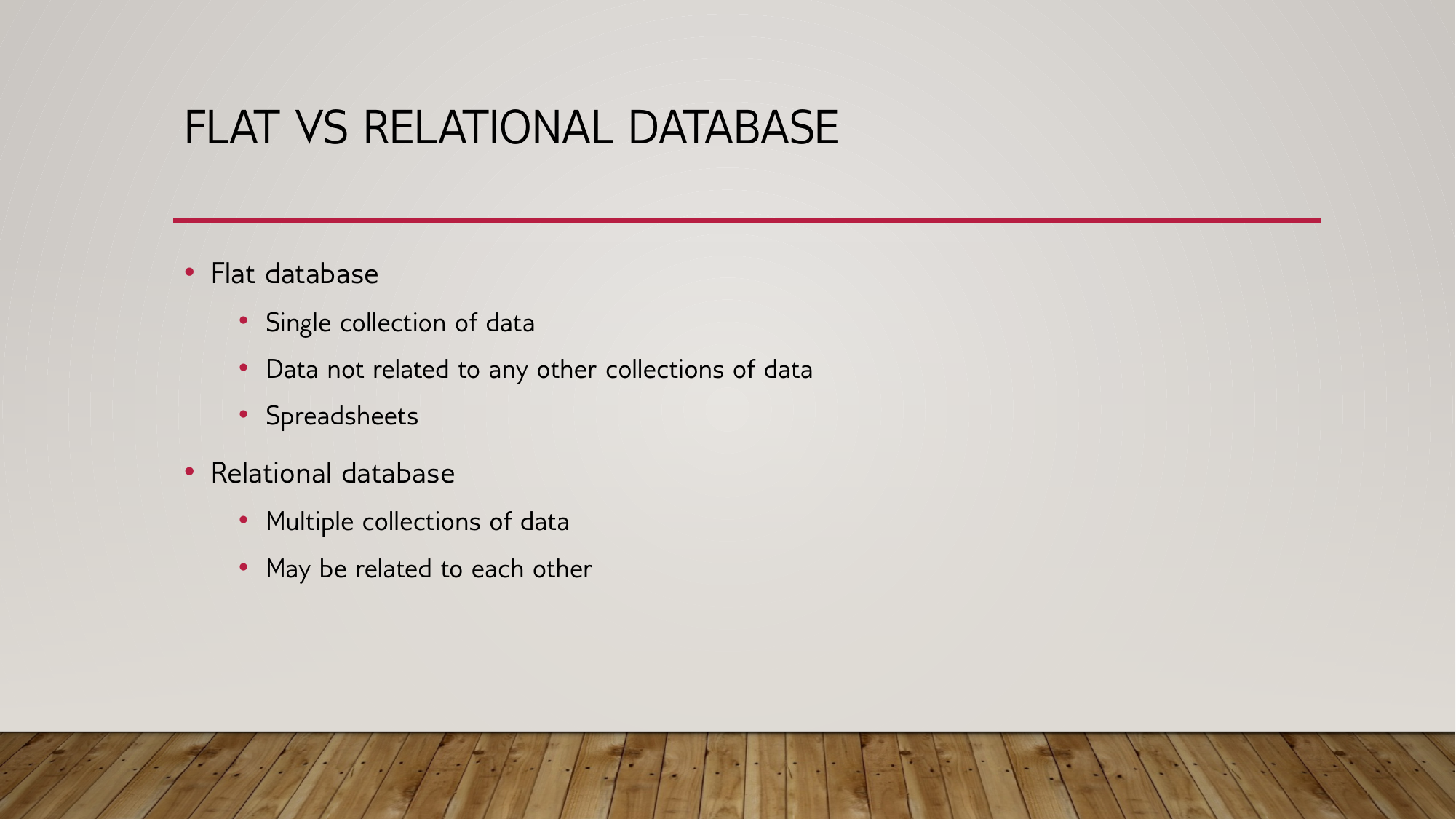

# Flat vs Relational database
Flat database
Single collection of data
Data not related to any other collections of data
Spreadsheets
Relational database
Multiple collections of data
May be related to each other